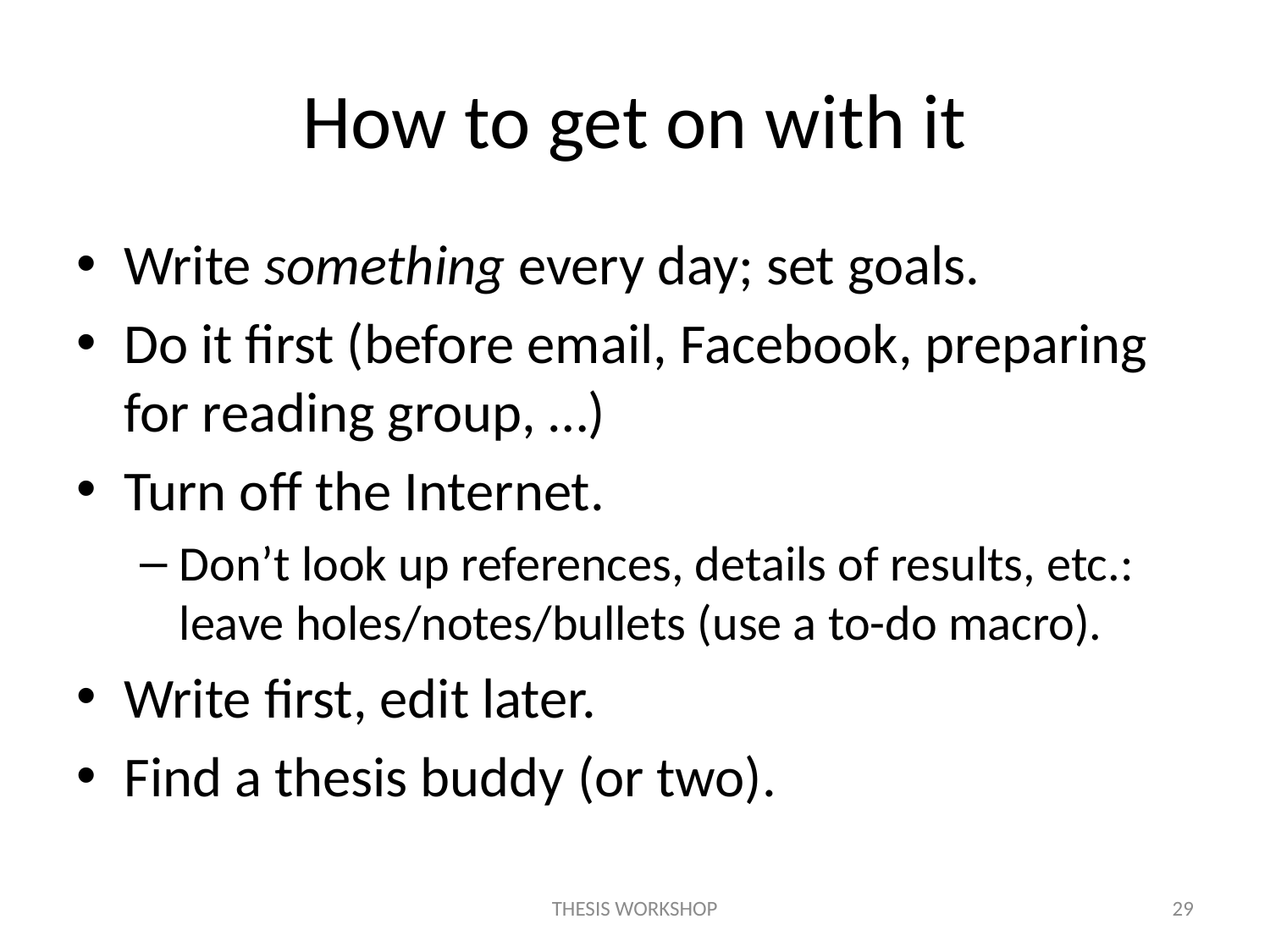

# How to get on with it
Write something every day; set goals.
Do it first (before email, Facebook, preparing for reading group, …)
Turn off the Internet.
Don’t look up references, details of results, etc.: leave holes/notes/bullets (use a to-do macro).
Write first, edit later.
Find a thesis buddy (or two).

THESIS WORKSHOP
29